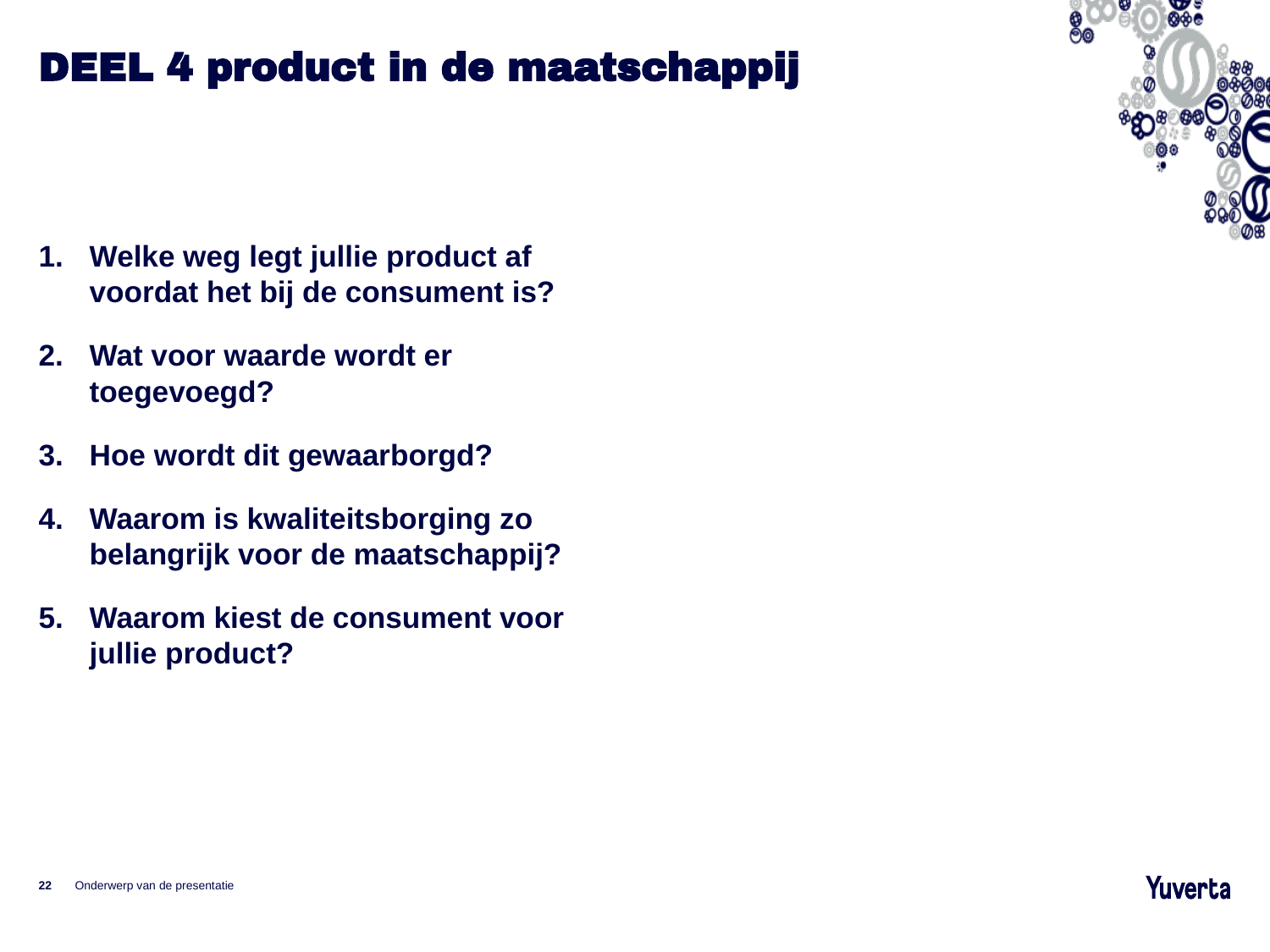

# DEEL 4 product in de maatschappij
Welke weg legt jullie product af voordat het bij de consument is?
Wat voor waarde wordt er toegevoegd?
Hoe wordt dit gewaarborgd?
Waarom is kwaliteitsborging zo belangrijk voor de maatschappij?
Waarom kiest de consument voor jullie product?

22
Onderwerp van de presentatie
14-3-2024